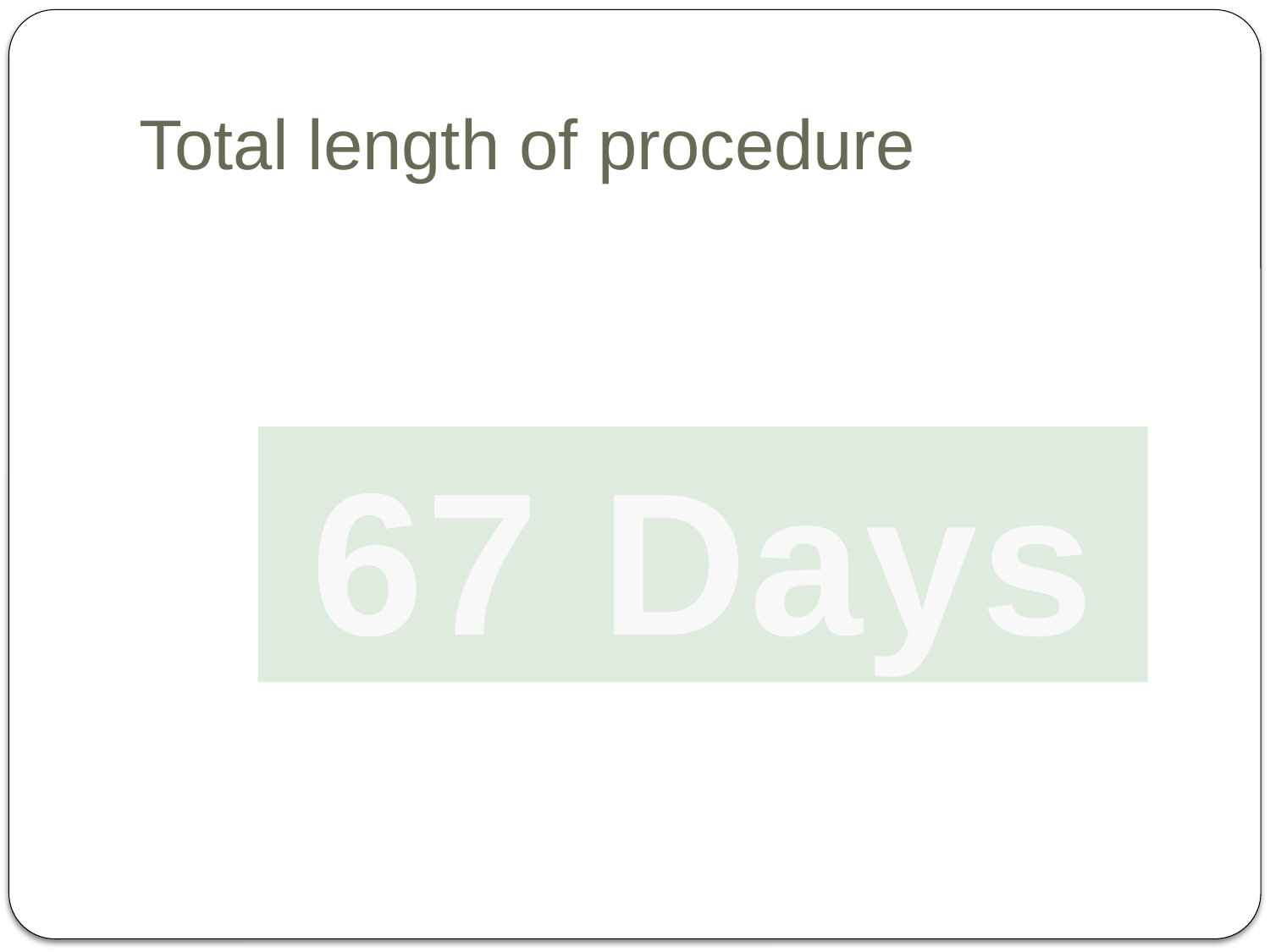

# Total length of procedure

67 Days